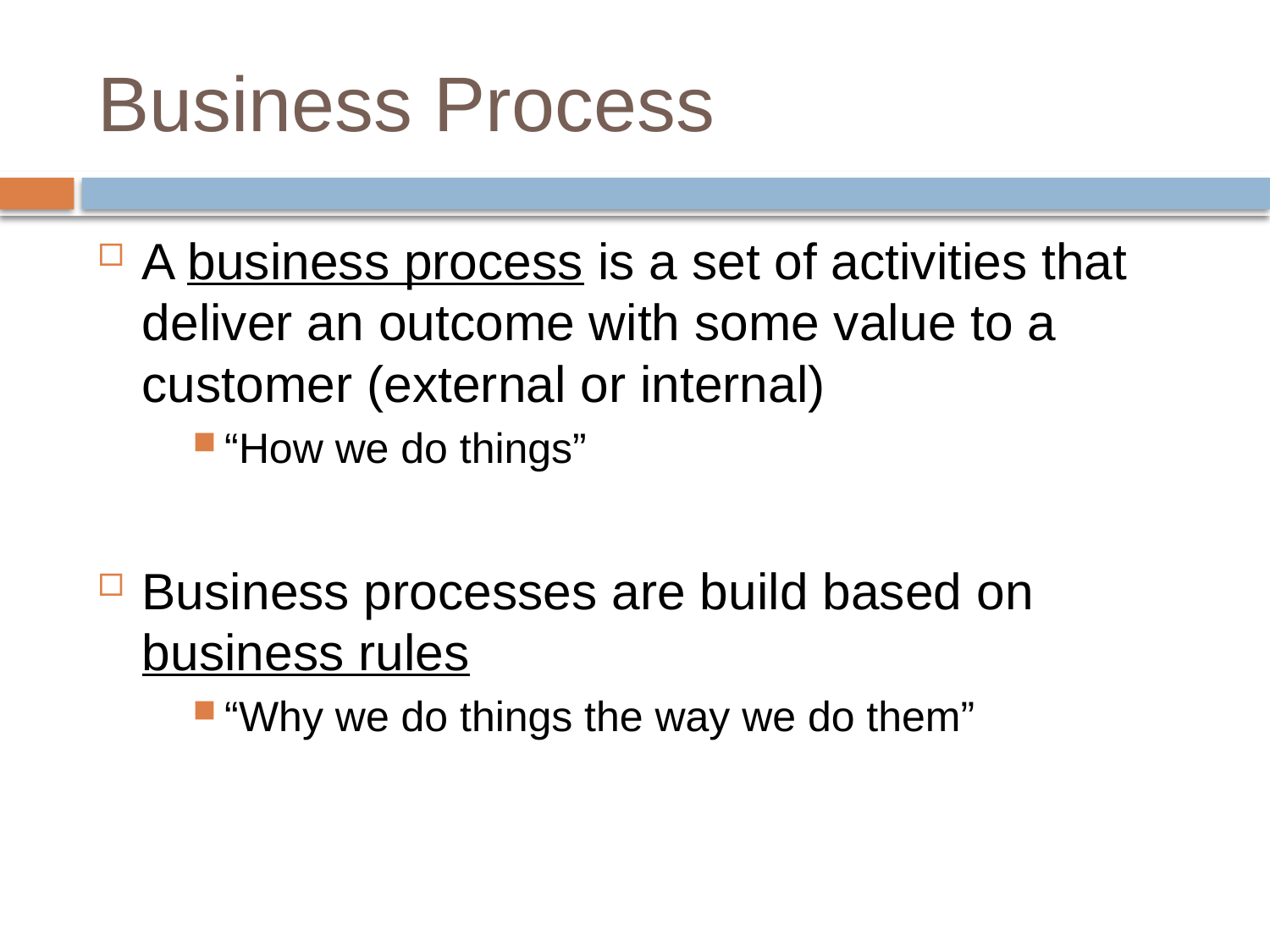

# Business Process
A business process is a set of activities that deliver an outcome with some value to a customer (external or internal)
“How we do things”

Business processes are build based on business rules
“Why we do things the way we do them”